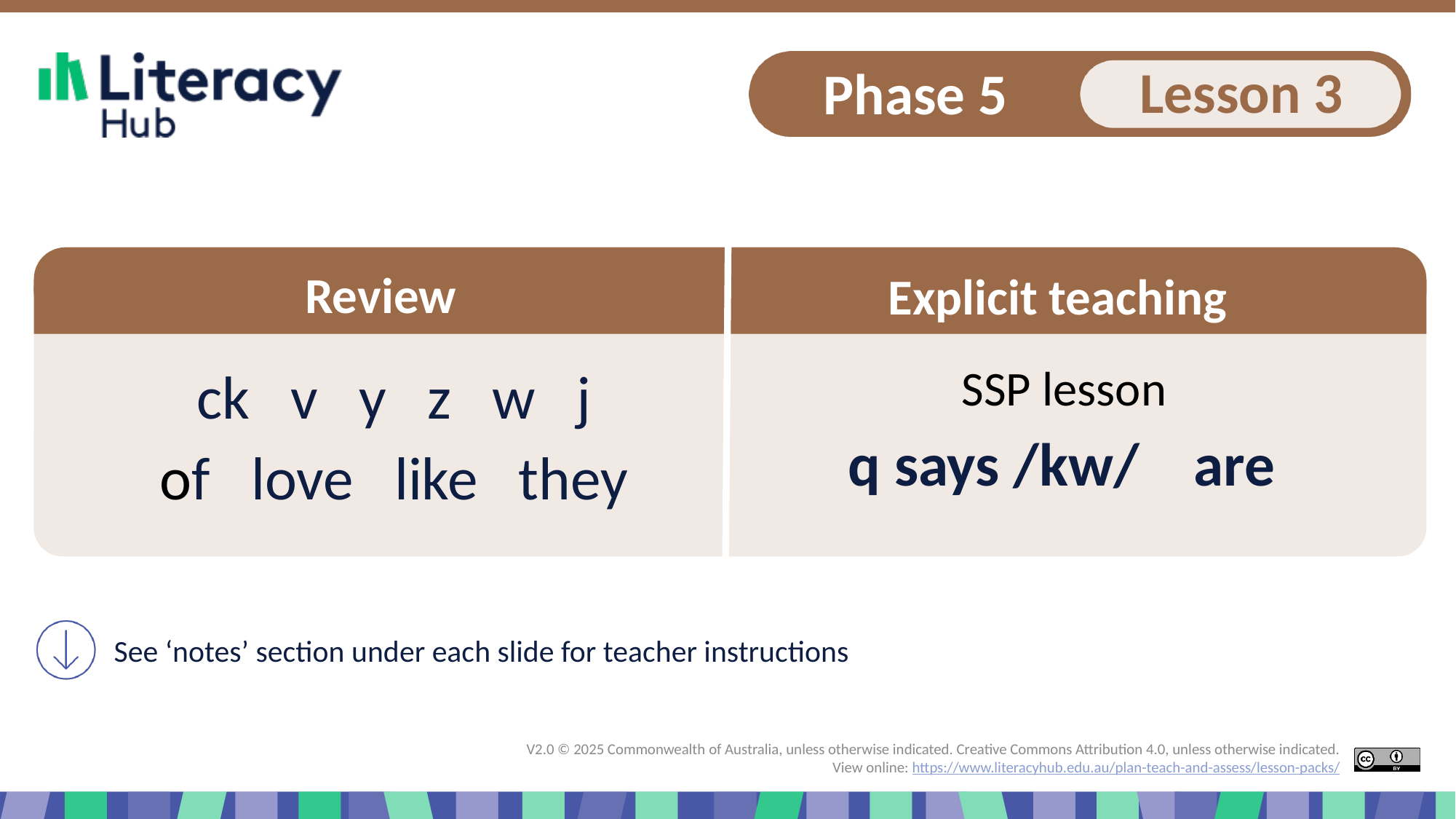

# Slide 1 Start of presentation q says /kw/
ck   v   y   z   w   j
of   love   like   they
q says /kw/    are